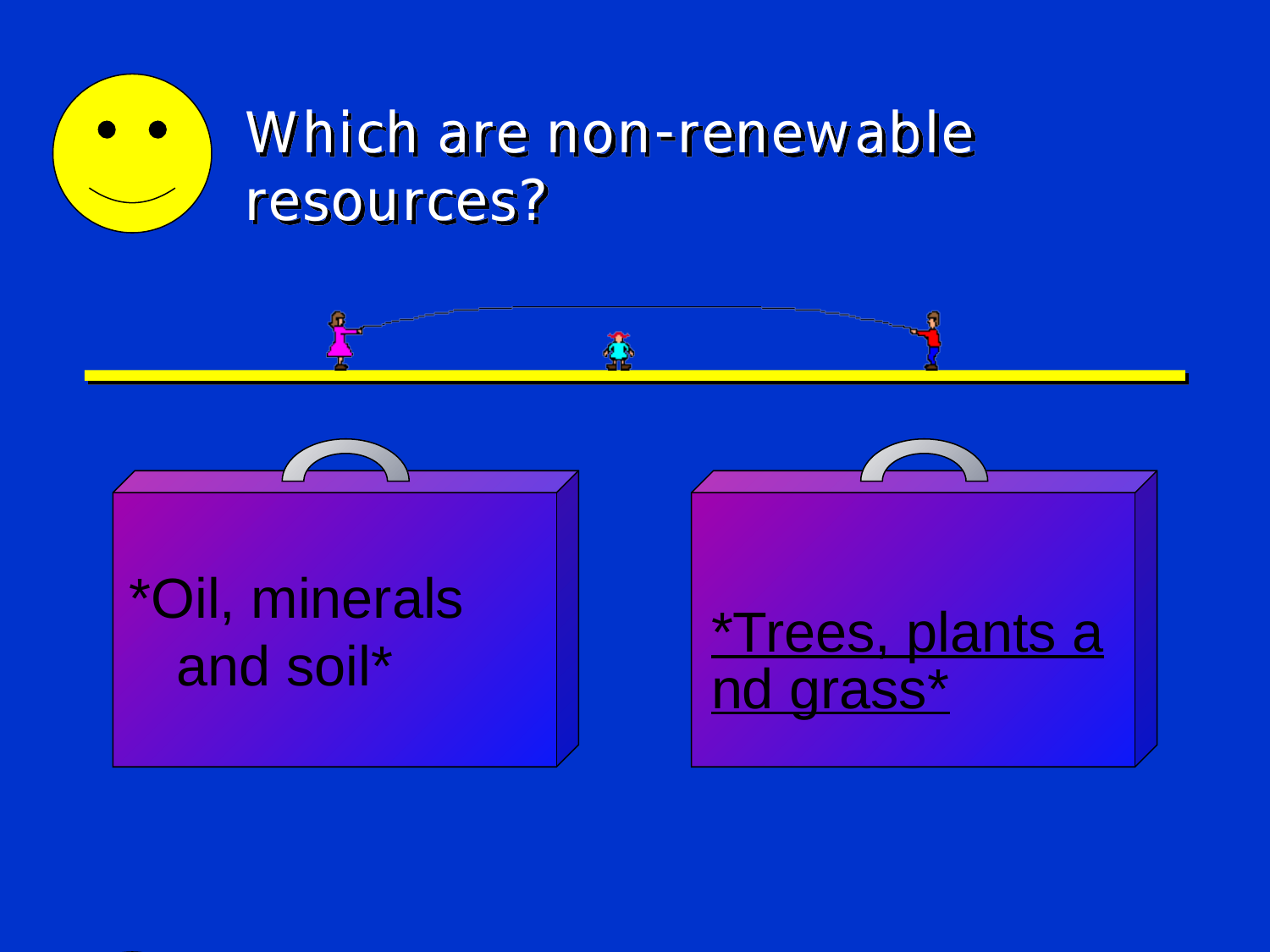

# Which are non-renewable resources?
*Oil, minerals and soil*
*Trees, plants and grass*